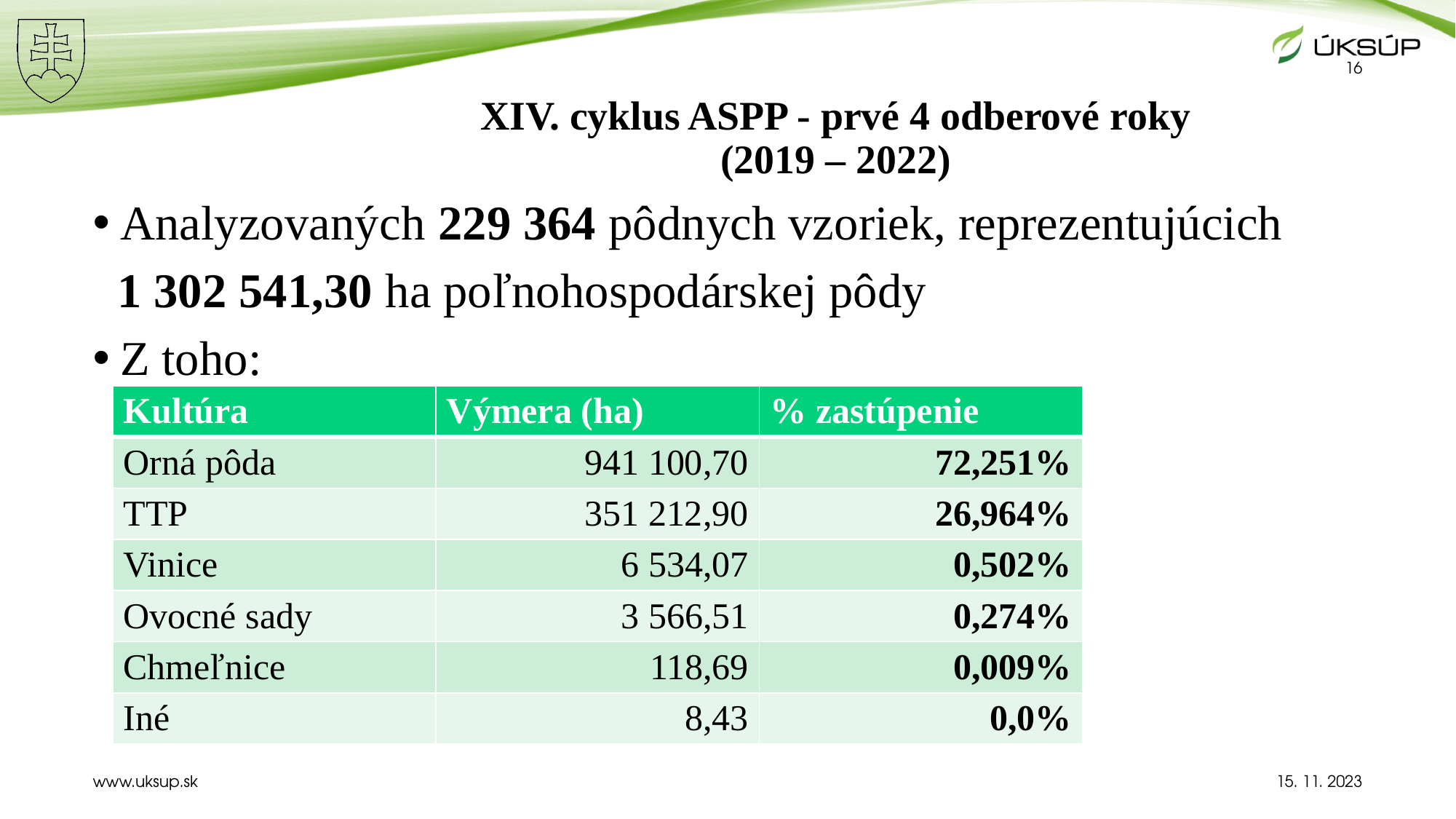

16
# XIV. cyklus ASPP - prvé 4 odberové roky (2019 – 2022)
Analyzovaných 229 364 pôdnych vzoriek, reprezentujúcich
  1 302 541,30 ha poľnohospodárskej pôdy
Z toho:

| Kultúra | Výmera (ha) | % zastúpenie |
| --- | --- | --- |
| Orná pôda | 941 100,70 | 72,251% |
| TTP | 351 212,90 | 26,964% |
| Vinice | 6 534,07 | 0,502% |
| Ovocné sady | 3 566,51 | 0,274% |
| Chmeľnice | 118,69 | 0,009% |
| Iné | 8,43 | 0,0% |
www.uksup.sk
15. 11. 2023